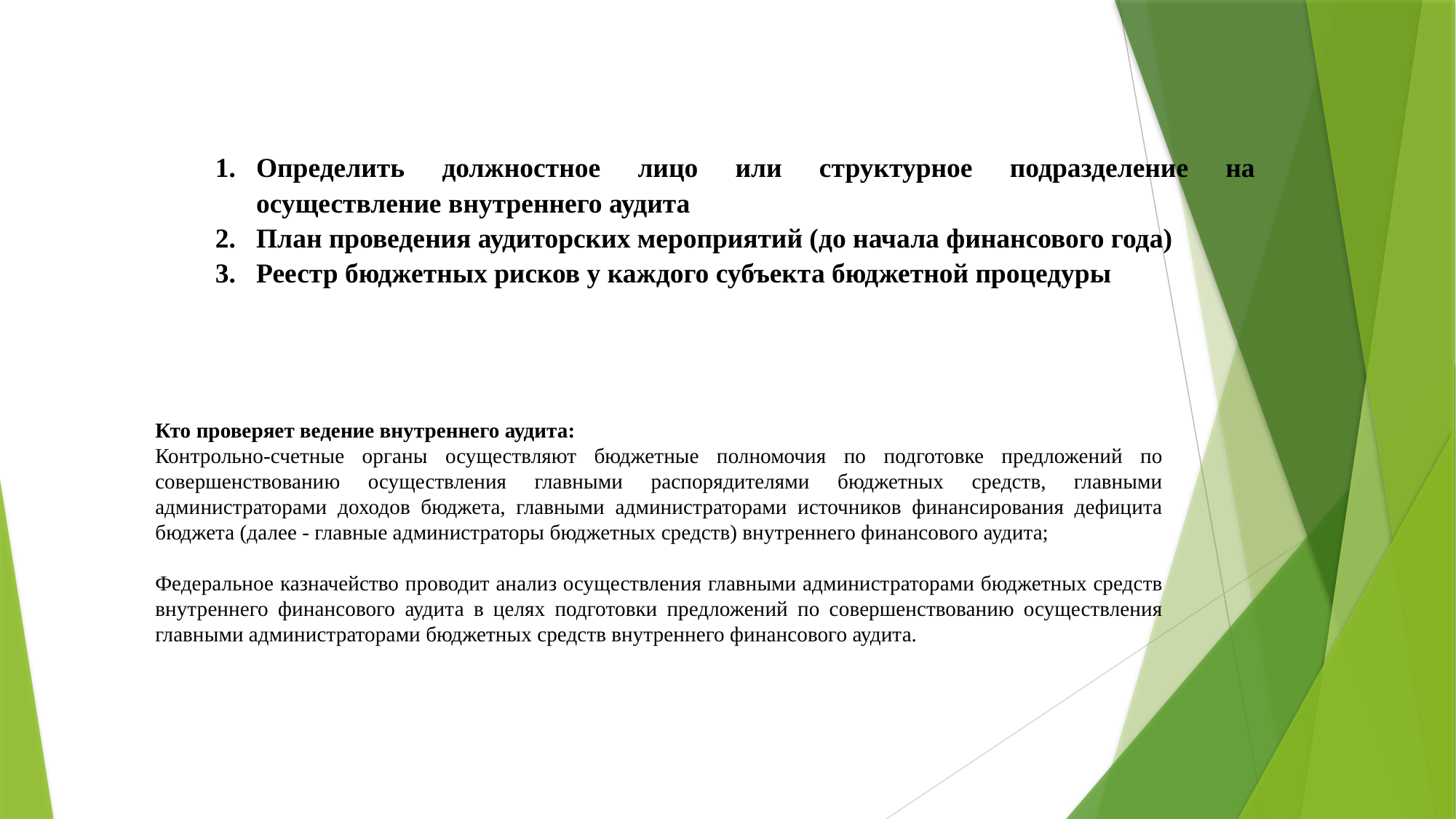

Определить должностное лицо или структурное подразделение на осуществление внутреннего аудита
План проведения аудиторских мероприятий (до начала финансового года)
Реестр бюджетных рисков у каждого субъекта бюджетной процедуры

Кто проверяет ведение внутреннего аудита:
Контрольно-счетные органы осуществляют бюджетные полномочия по подготовке предложений по совершенствованию осуществления главными распорядителями бюджетных средств, главными администраторами доходов бюджета, главными администраторами источников финансирования дефицита бюджета (далее - главные администраторы бюджетных средств) внутреннего финансового аудита;

Федеральное казначейство проводит анализ осуществления главными администраторами бюджетных средств внутреннего финансового аудита в целях подготовки предложений по совершенствованию осуществления главными администраторами бюджетных средств внутреннего финансового аудита.